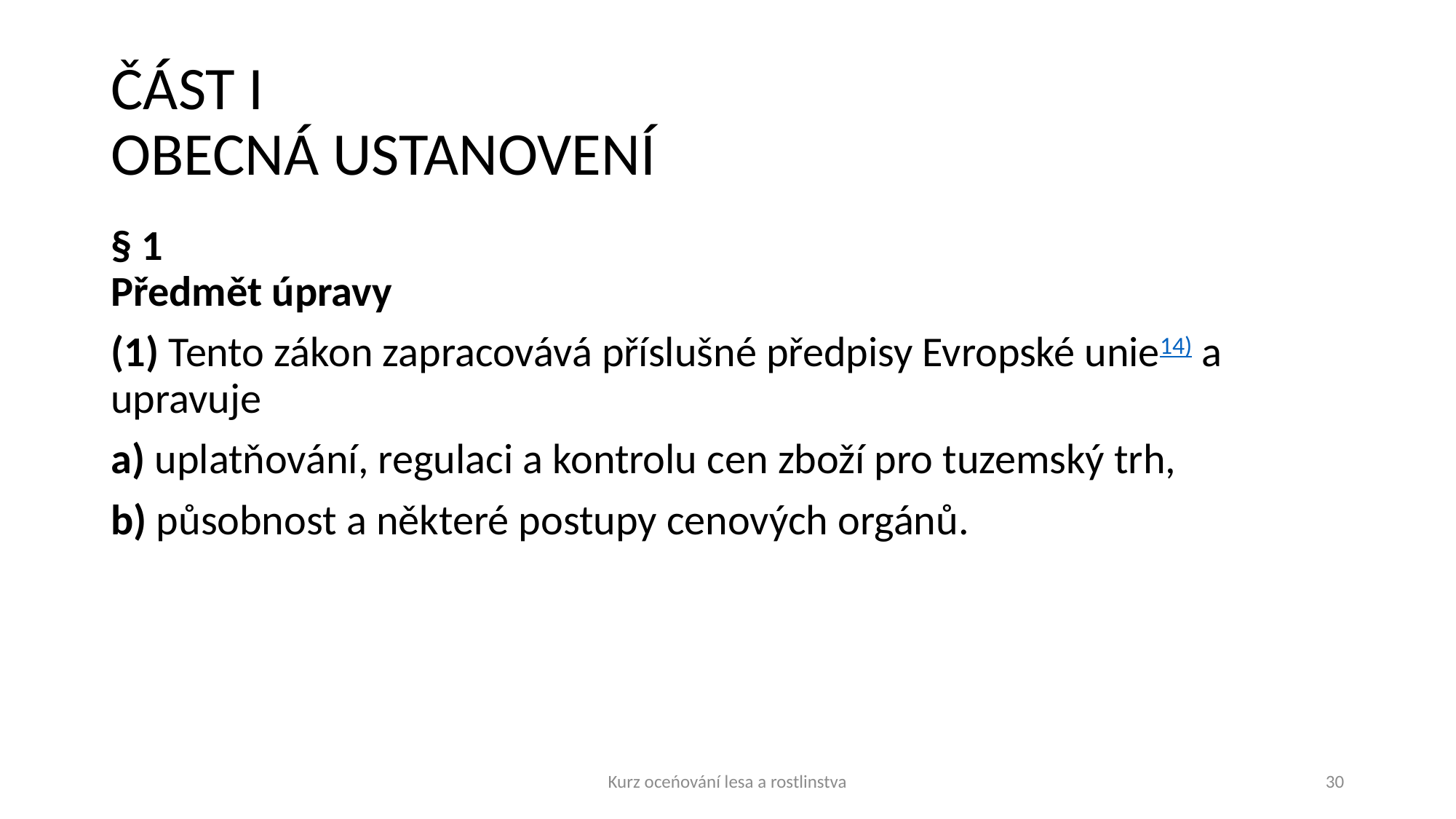

# ČÁST I OBECNÁ USTANOVENÍ
§ 1
Předmět úpravy
(1) Tento zákon zapracovává příslušné předpisy Evropské unie14) a upravuje
a) uplatňování, regulaci a kontrolu cen zboží pro tuzemský trh,
b) působnost a některé postupy cenových orgánů.

Kurz oceńování lesa a rostlinstva
30